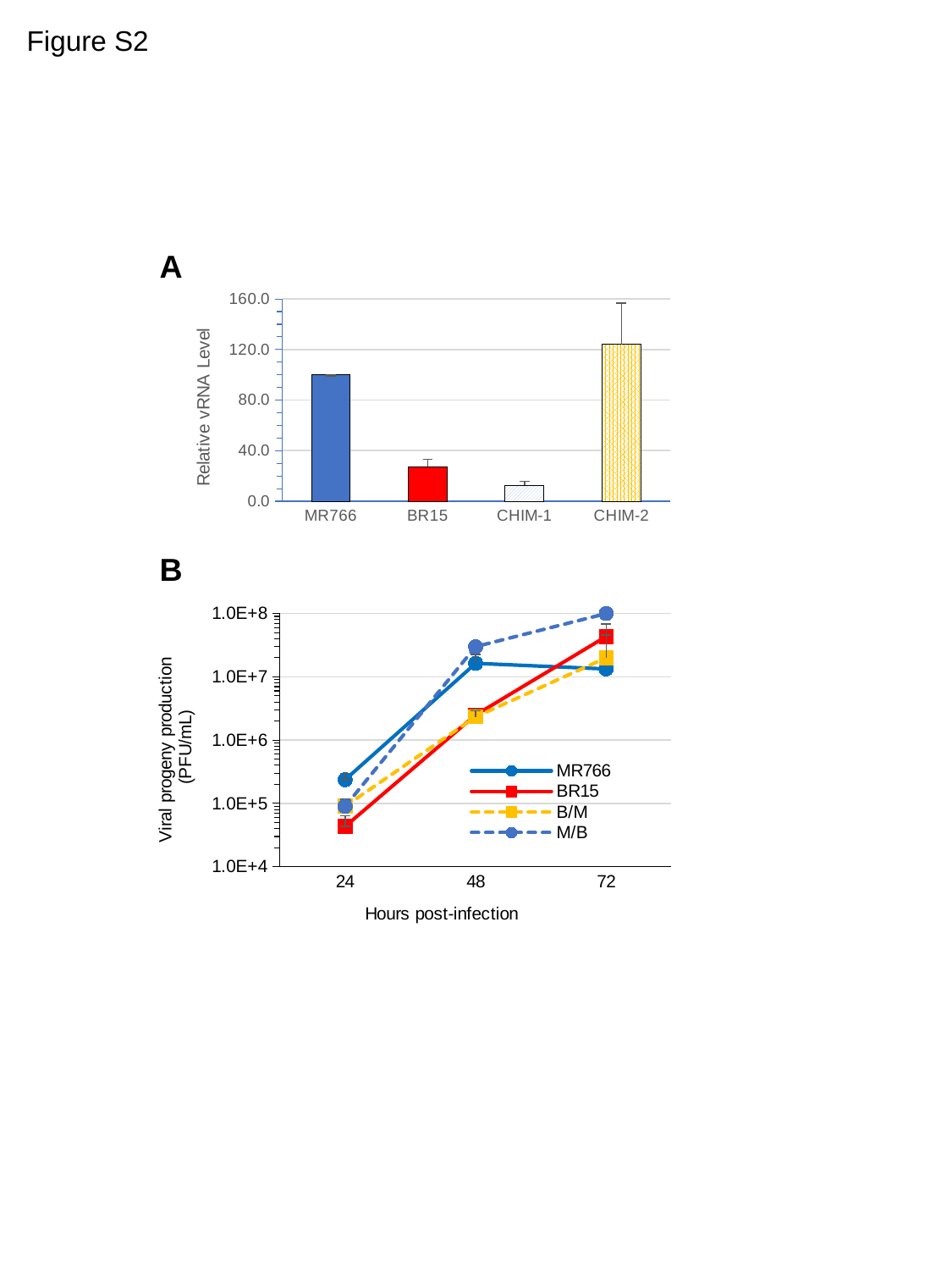

Figure S2
A

### Chart

| Category |  |
|---|---|
| MR766 | 100.0 |
| BR15 | 27.3333333333333 |
| CHIM-1 | 12.6666666666667 |
| CHIM-2 | 124.0 |
B

### Chart

| Category | MR766 | BR15 | B/M | M/B |
|---|---|---|---|---|
| 24 | 236666.66666666666 | 43333.333333333336 | 90000.0 | 90000.0 |
| 48 | 16333333.333333334 | 2500000.0 | 2333333.3333333335 | 30000000.0 |
| 72 | 13333333.333333334 | 43333333.333333336 | 20000000.0 | 100000000.0 |